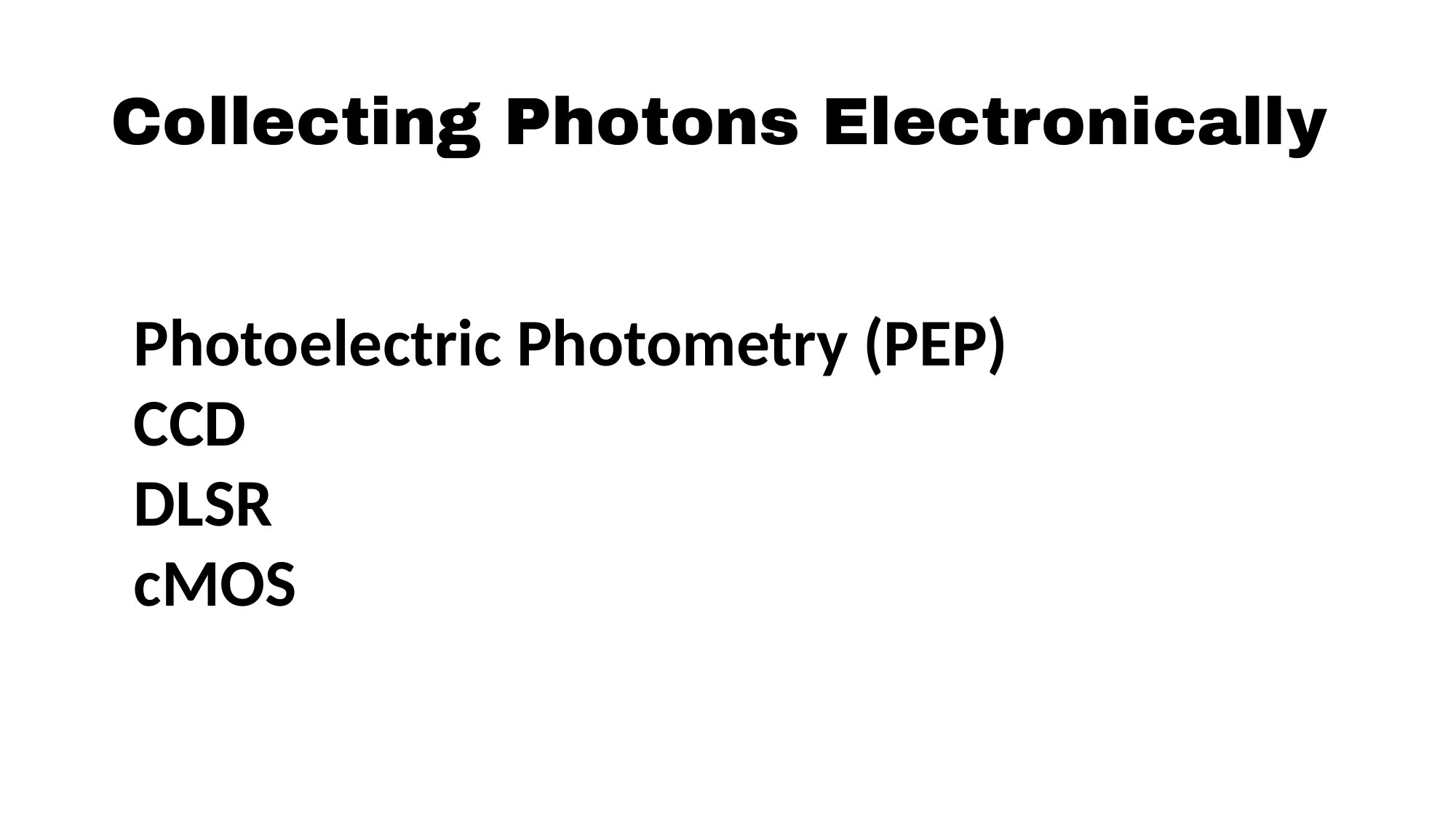

# Collecting Photons Electronically
Photoelectric Photometry (PEP)
CCD
DLSR
cMOS